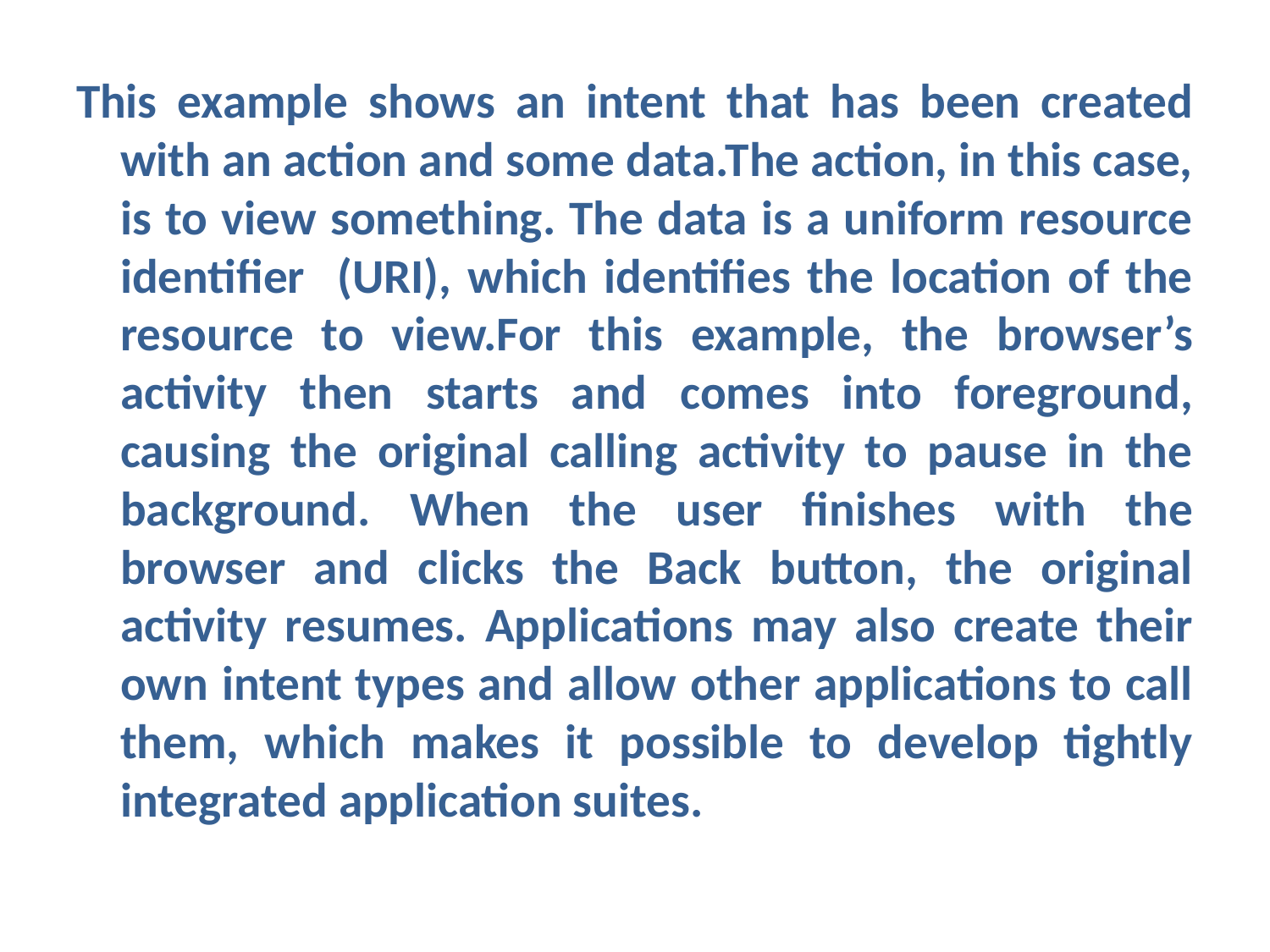

This example shows an intent that has been created with an action and some data.The action, in this case, is to view something. The data is a uniform resource identifier  (URI), which identifies the location of the resource to view.For this example, the browser’s activity then starts and comes into foreground, causing the original calling activity to pause in the background. When the user finishes with the browser and clicks the Back button, the original activity resumes. Applications may also create their own intent types and allow other applications to call them, which makes it possible to develop tightly integrated application suites.